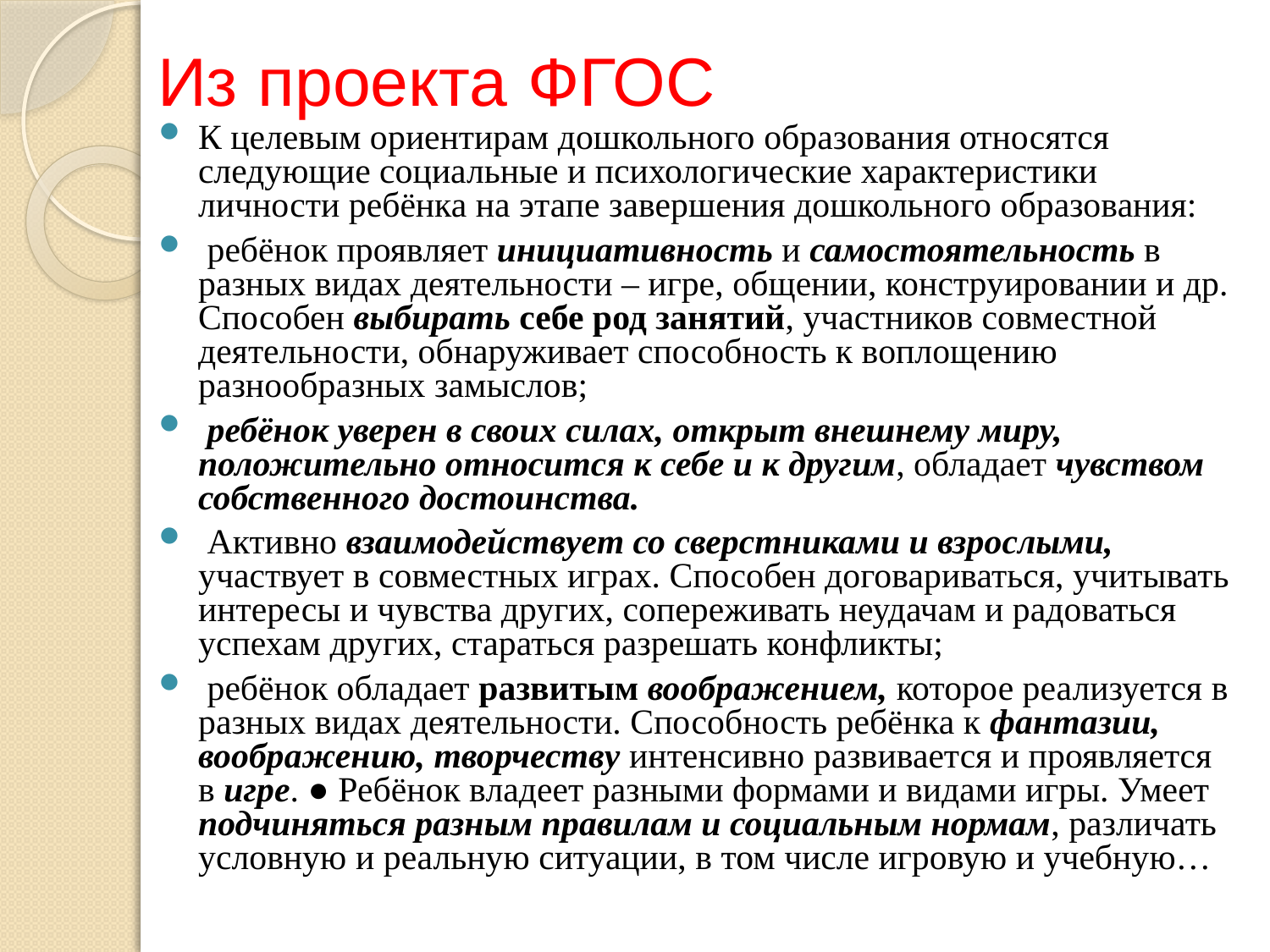

# Из проекта ФГОС
К целевым ориентирам дошкольного образования относятся следующие социальные и психологические характеристики личности ребёнка на этапе завершения дошкольного образования:
 ребёнок проявляет инициативность и самостоятельность в разных видах деятельности – игре, общении, конструировании и др. Способен выбирать себе род занятий, участников совместной деятельности, обнаруживает способность к воплощению разнообразных замыслов;
 ребёнок уверен в своих силах, открыт внешнему миру, положительно относится к себе и к другим, обладает чувством собственного достоинства.
 Активно взаимодействует со сверстниками и взрослыми, участвует в совместных играх. Способен договариваться, учитывать интересы и чувства других, сопереживать неудачам и радоваться успехам других, стараться разрешать конфликты;
 ребёнок обладает развитым воображением, которое реализуется в разных видах деятельности. Способность ребёнка к фантазии, воображению, творчеству интенсивно развивается и проявляется в игре. ● Ребёнок владеет разными формами и видами игры. Умеет подчиняться разным правилам и социальным нормам, различать условную и реальную ситуации, в том числе игровую и учебную…